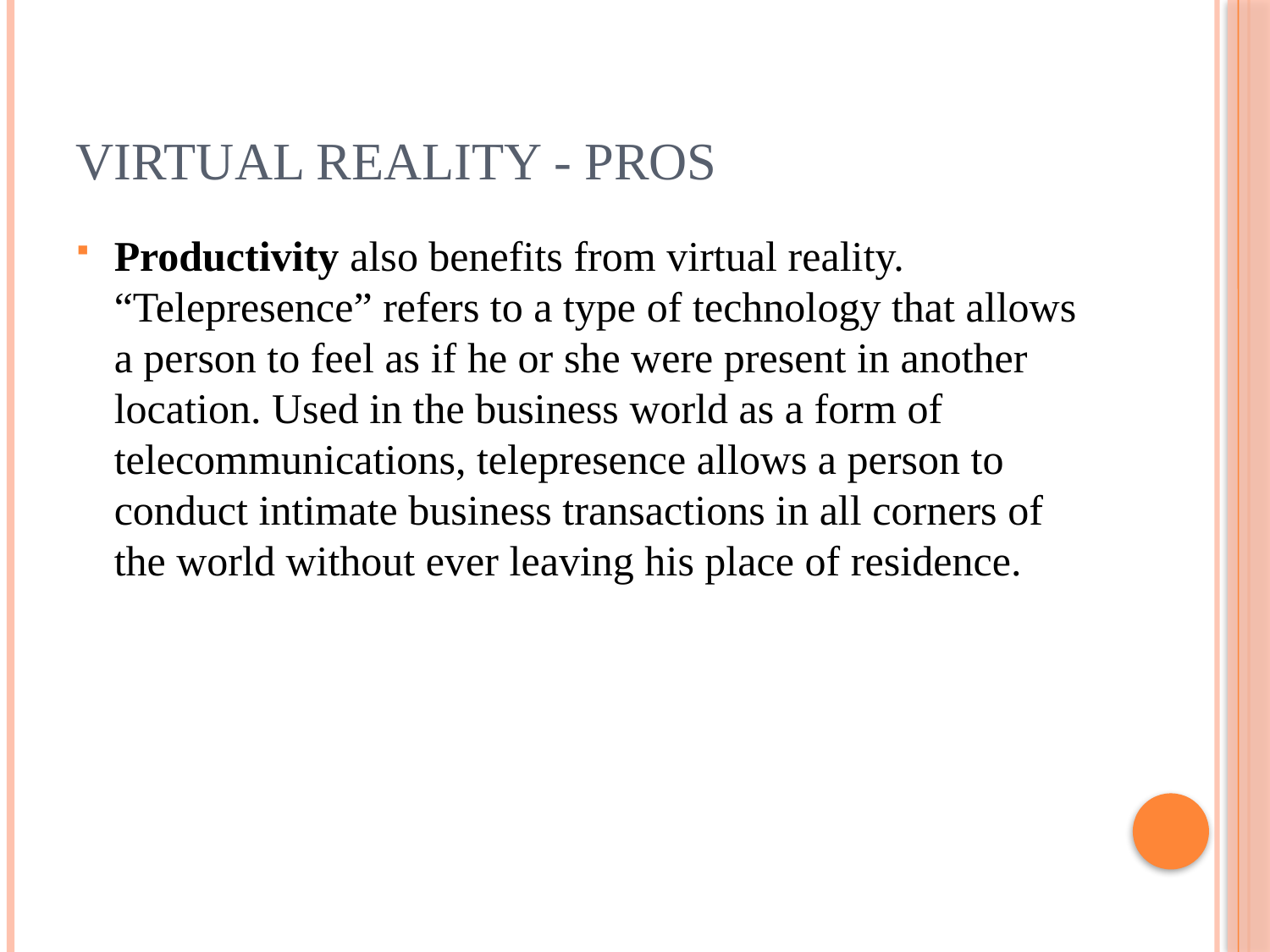

# Virtual Reality - Pros
Productivity also benefits from virtual reality. “Telepresence” refers to a type of technology that allows a person to feel as if he or she were present in another location. Used in the business world as a form of telecommunications, telepresence allows a person to conduct intimate business transactions in all corners of the world without ever leaving his place of residence.